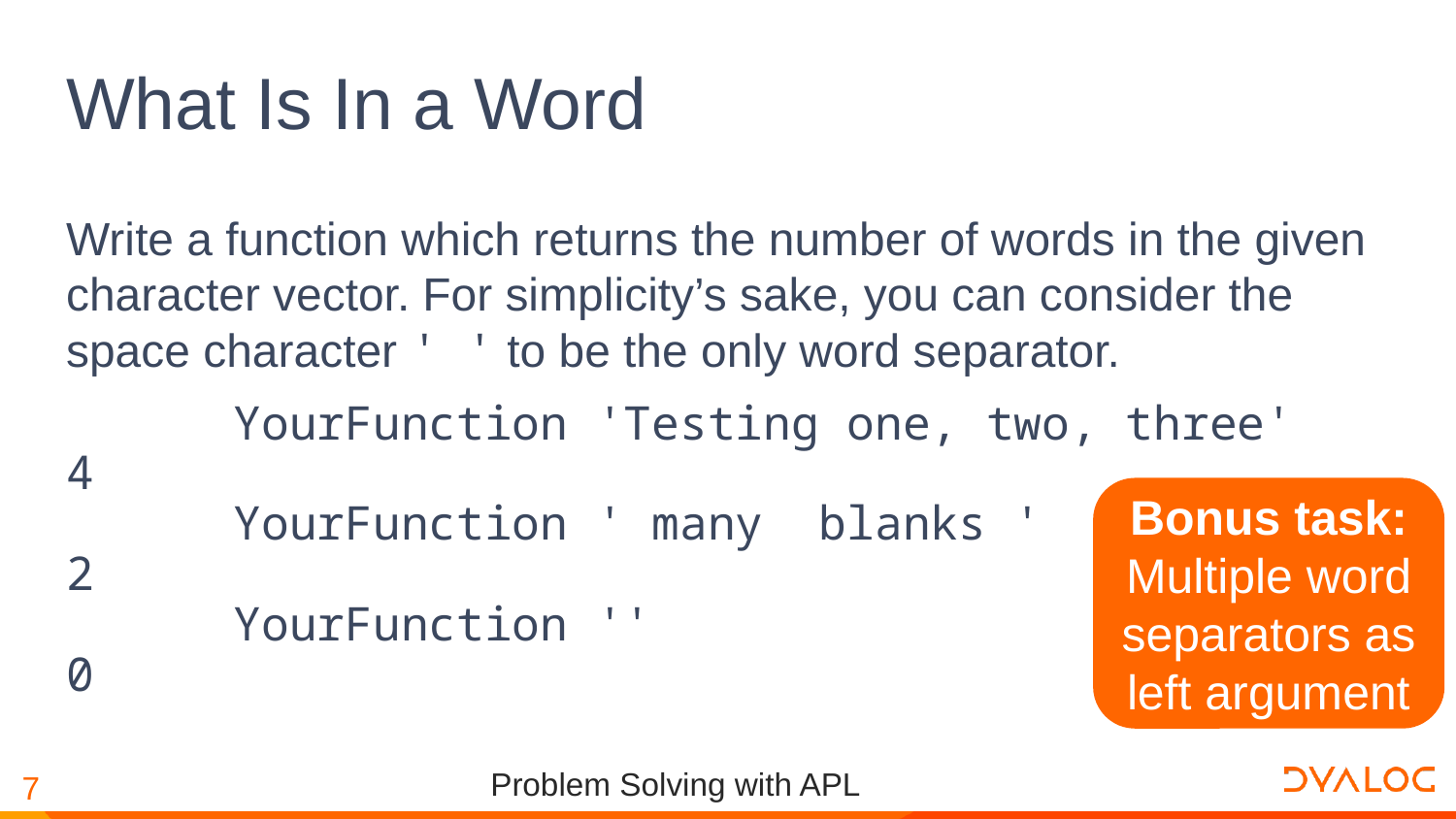

# What Is In a Word
Write a function which returns the number of words in the given character vector. For simplicity’s sake, you can consider the space character ' ' to be the only word separator.
      YourFunction 'Testing one, two, three'
4
      YourFunction ' many  blanks '
2
      YourFunction ''
0

Bonus task: Multiple word separators as left argument